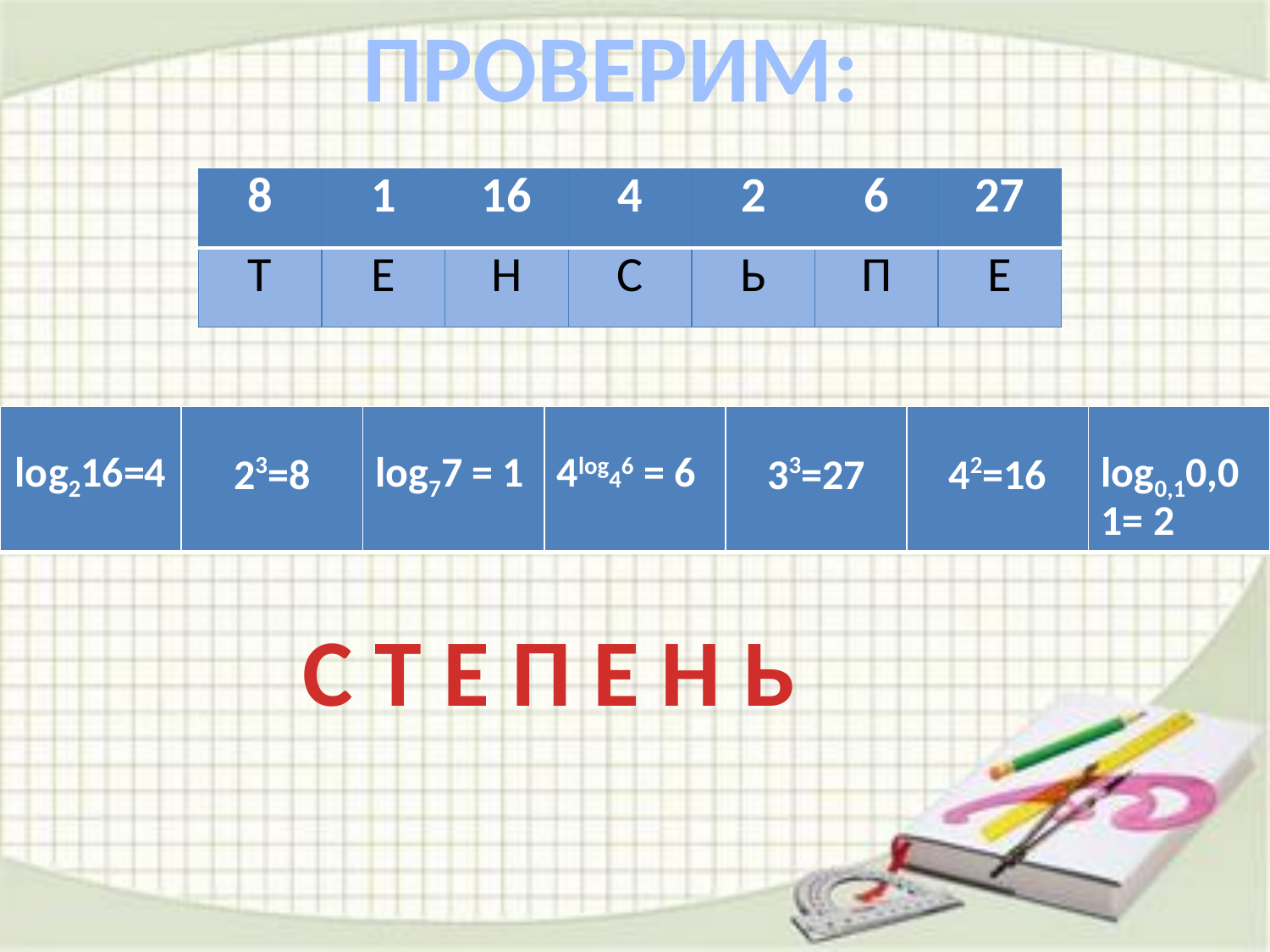

ПРОВЕРИМ:
| 8 | 1 | 16 | 4 | 2 | 6 | 27 |
| --- | --- | --- | --- | --- | --- | --- |
| Т | Е | Н | С | Ь | П | Е |
| log216=4 | 23=8 | log77 = 1 | 4log46 = 6 | 33=27 | 42=16 | log0,10,01= 2 |
| --- | --- | --- | --- | --- | --- | --- |
С Т Е П Е Н Ь